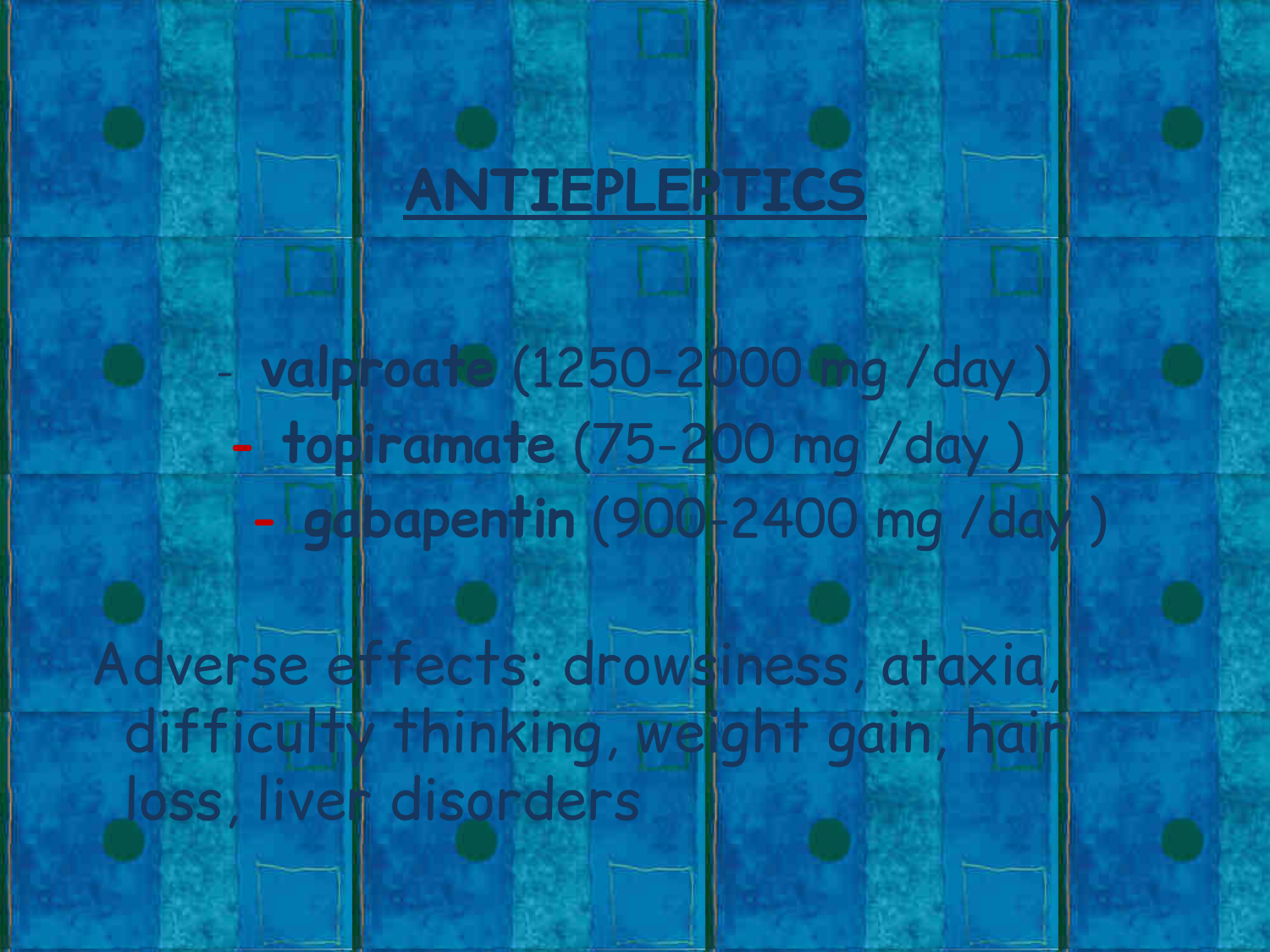

ANTIEPLEPTICS

 - valproate (1250-2000 mg /day )
 - topiramate (75-200 mg /day )
  - gabapentin (900-2400 mg /day )

 Adverse effects: drowsiness, ataxia, difficulty thinking, weight gain, hair loss, liver disorders